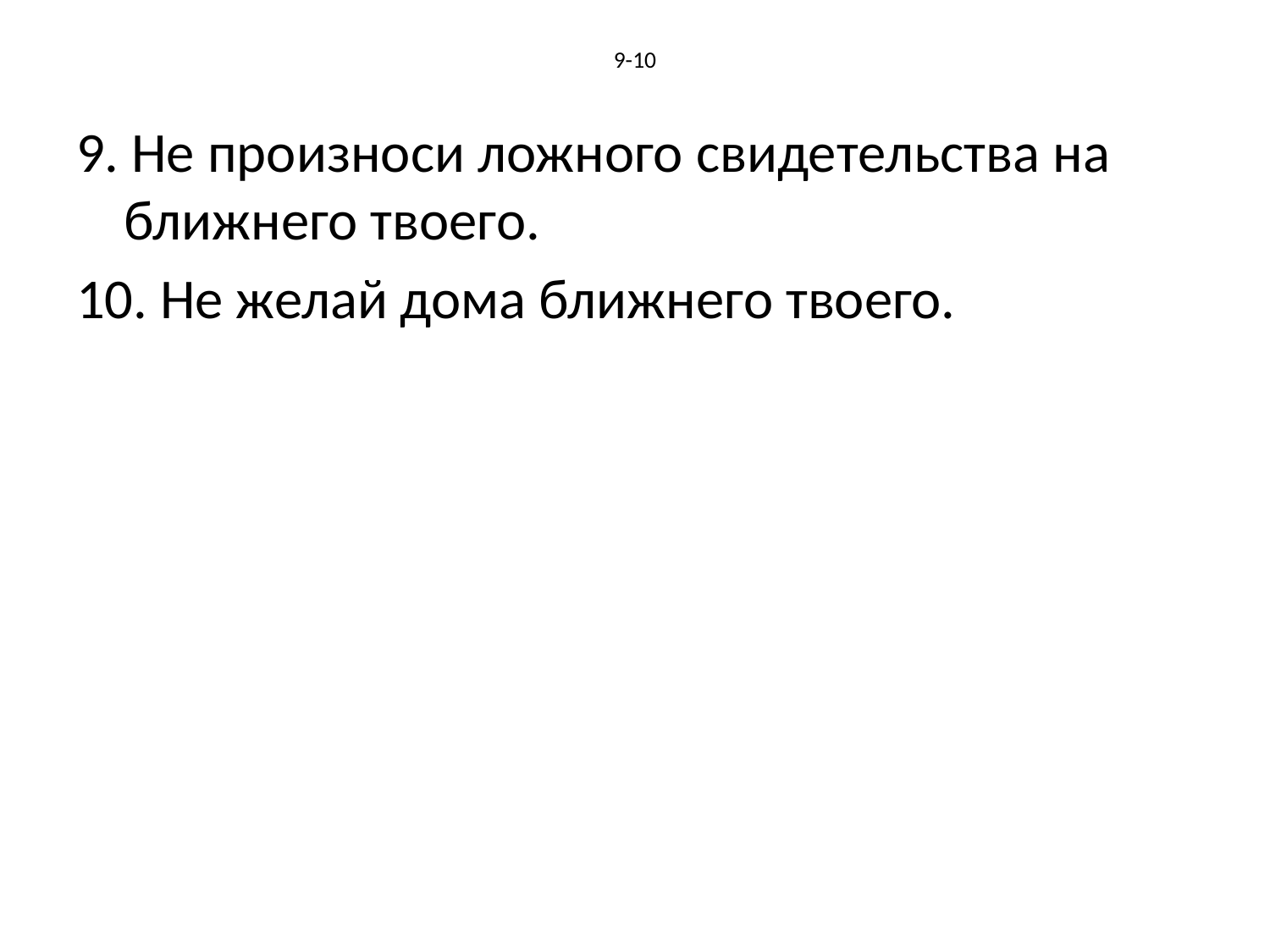

# 9-10
9. Не произноси ложного свидетельства на ближнего твоего.
10. Не желай дома ближнего твоего.